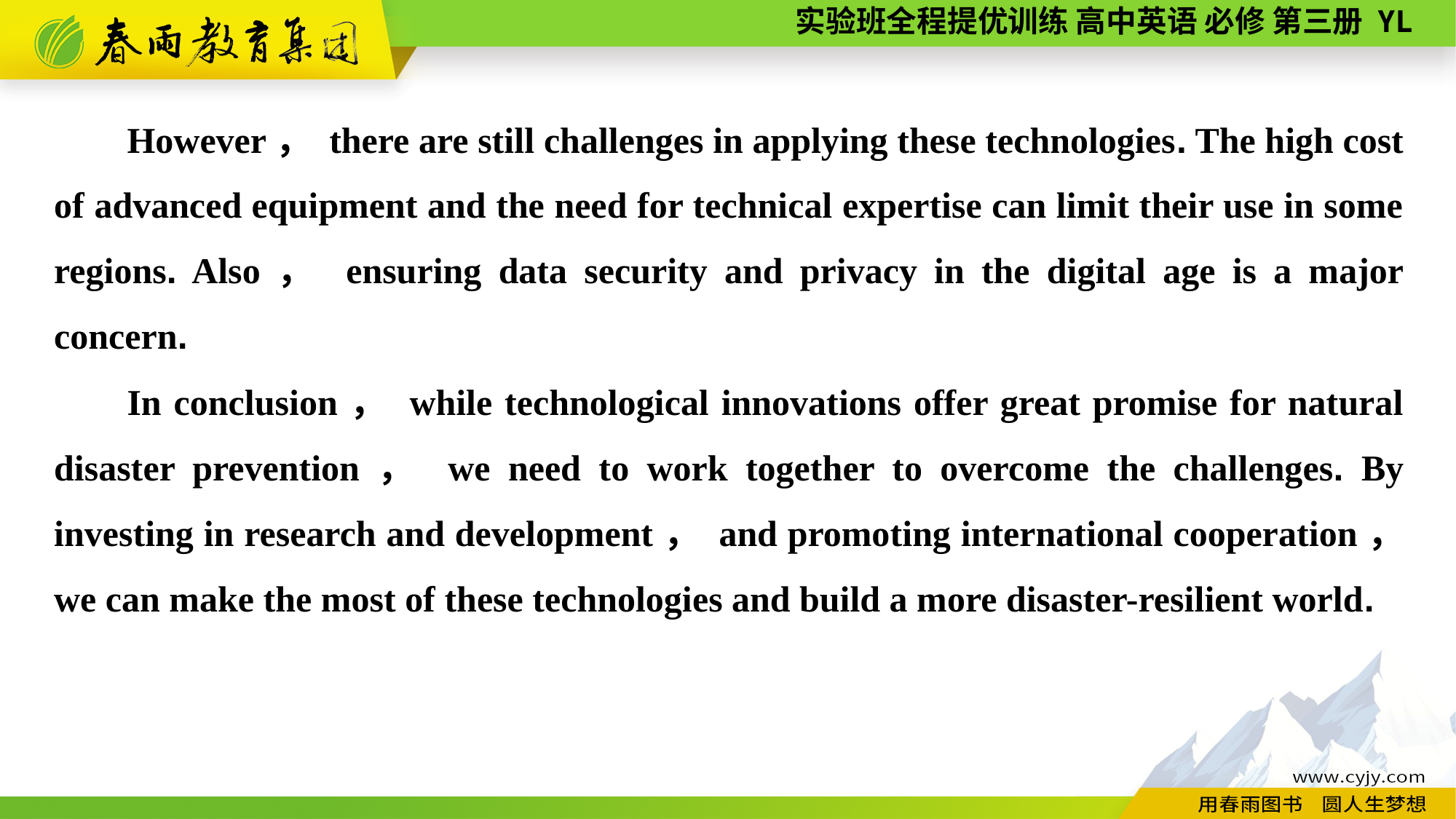

However， there are still challenges in applying these technologies. The high cost of advanced equipment and the need for technical expertise can limit their use in some regions. Also， ensuring data security and privacy in the digital age is a major concern.
In conclusion， while technological innovations offer great promise for natural disaster prevention， we need to work together to overcome the challenges. By investing in research and development， and promoting international cooperation， we can make the most of these technologies and build a more disaster-resilient world.